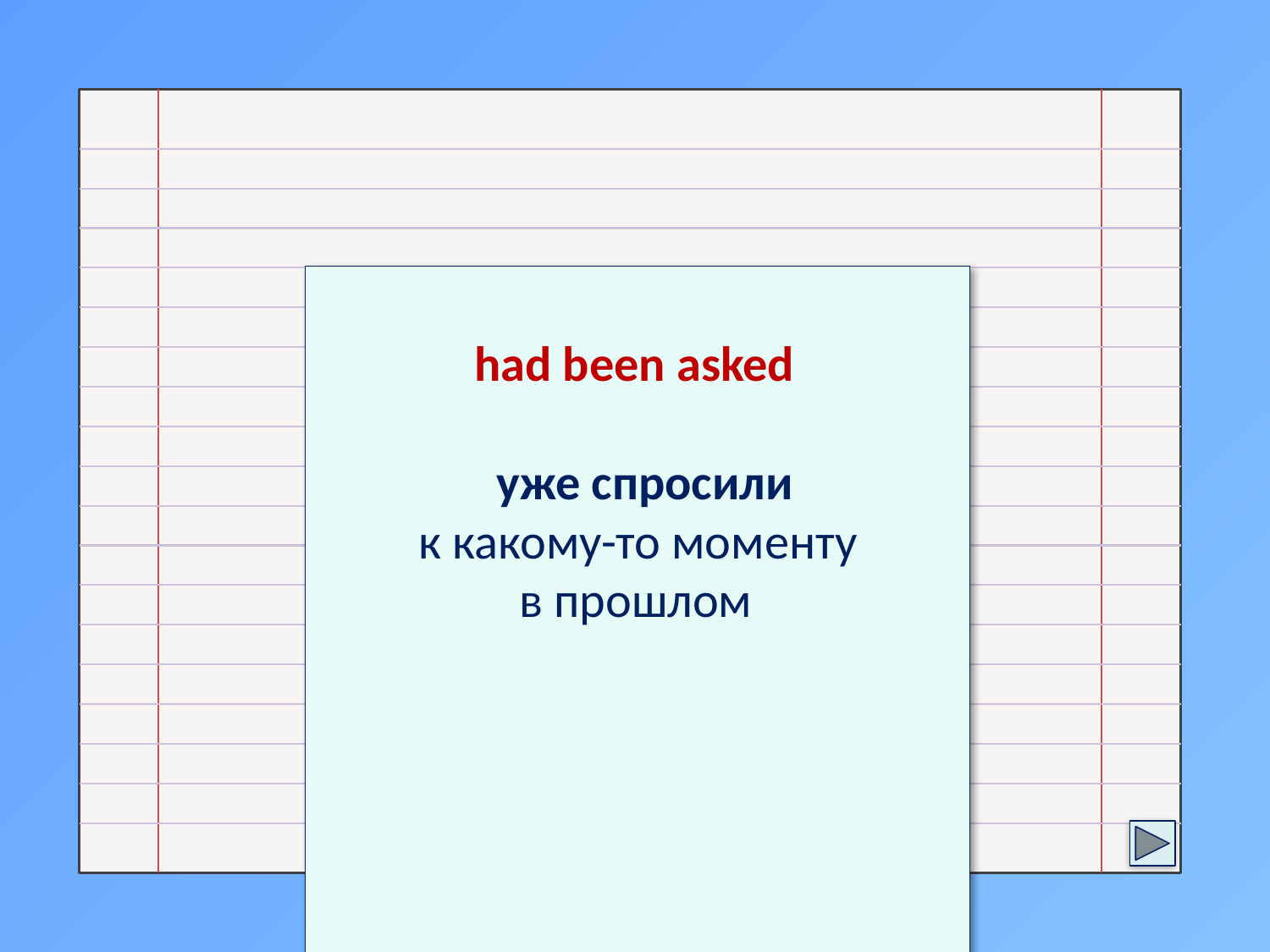

had been asked

                уже спросили
         к какому-то моменту
                  в прошлом